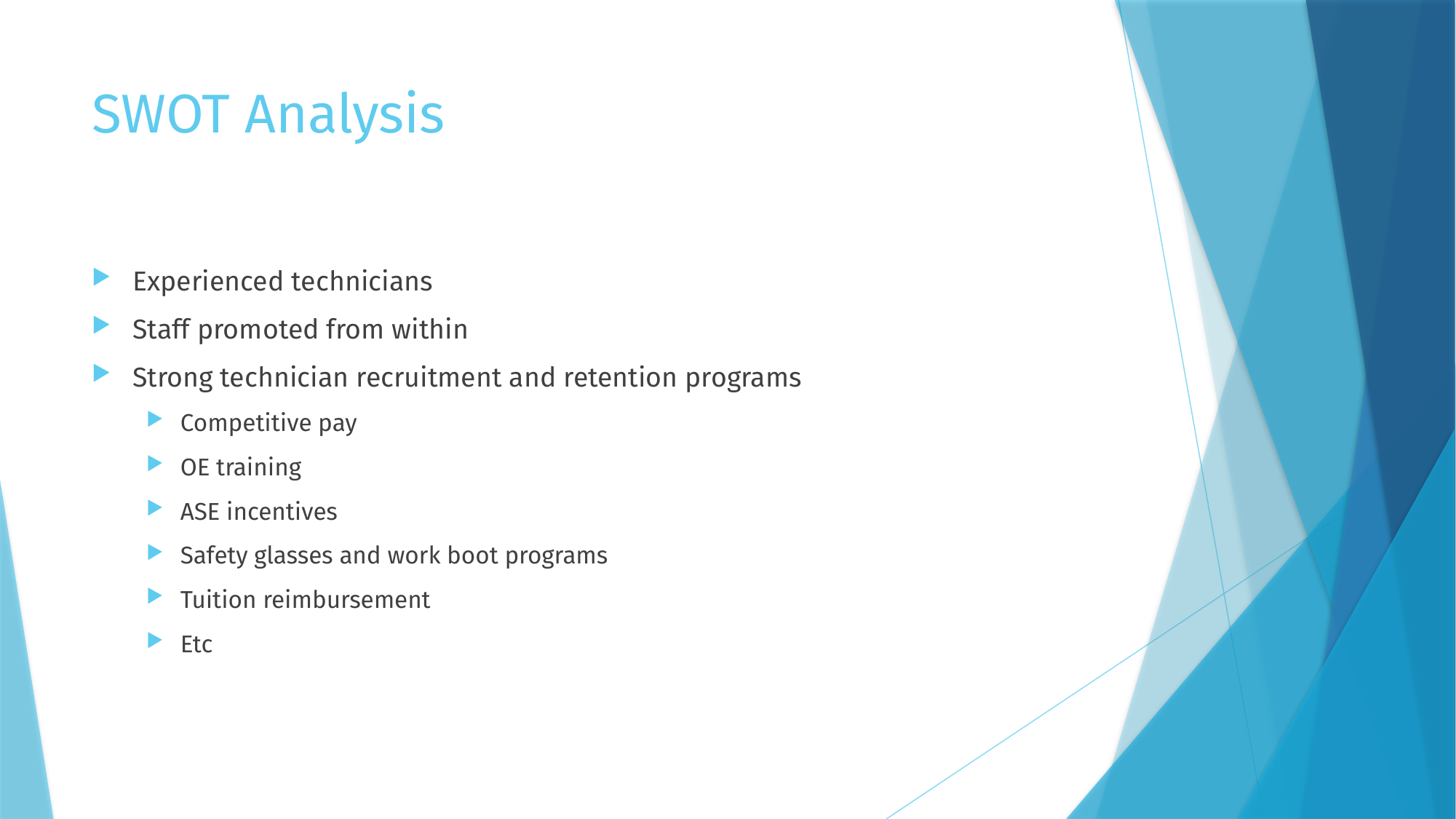

# SWOT Analysis
Experienced technicians
Staff promoted from within
Strong technician recruitment and retention programs
Competitive pay
OE training
ASE incentives
Safety glasses and work boot programs
Tuition reimbursement
Etc